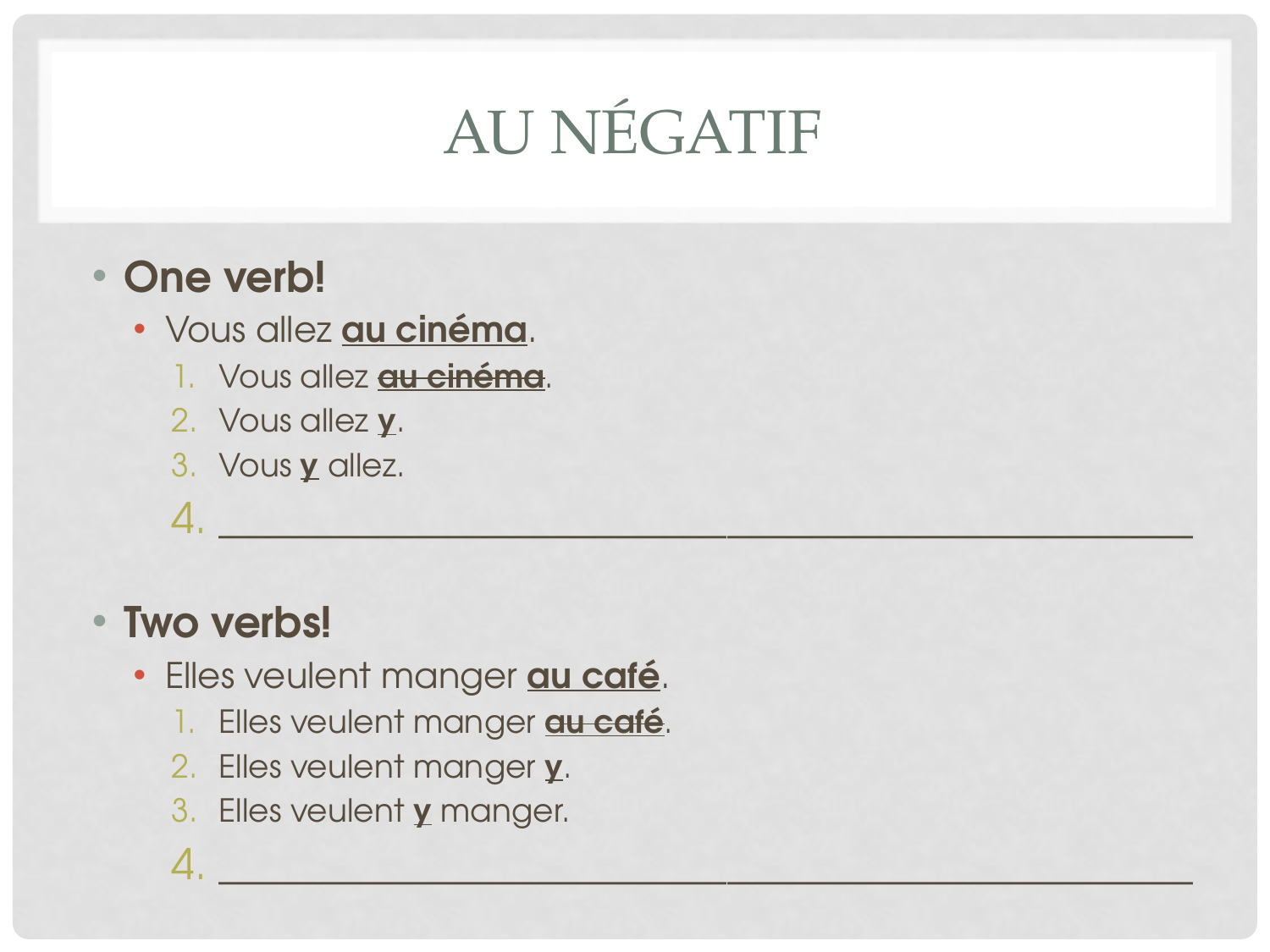

# Au négatif
One verb!
Vous allez au cinéma.
Vous allez au cinéma.
Vous allez y.
Vous y allez.
______________________________________________

Two verbs!
Elles veulent manger au café.
Elles veulent manger au café.
Elles veulent manger y.
Elles veulent y manger.
______________________________________________